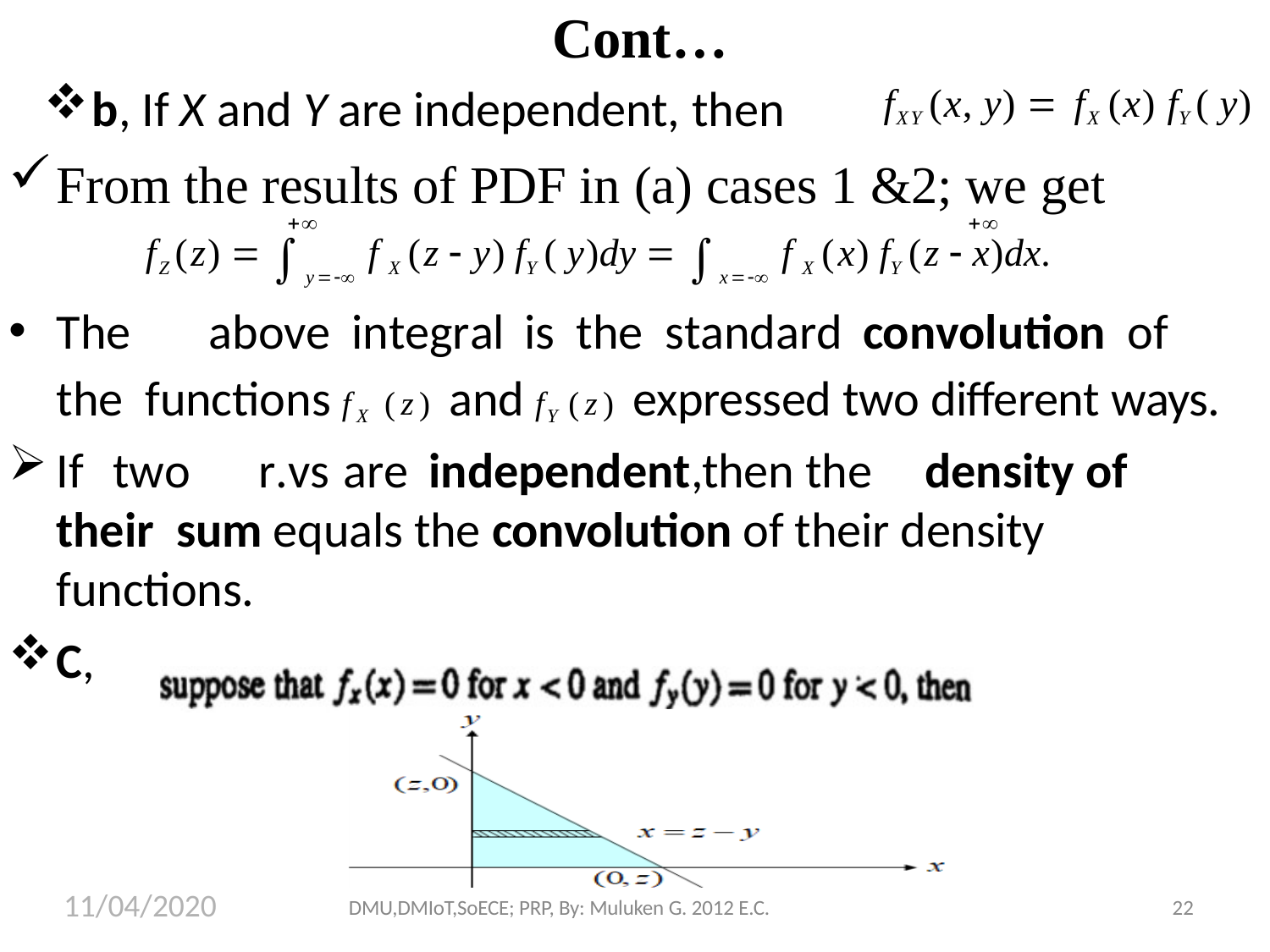

# Cont…
b, If X and Y are independent, then
fXY (x, y) = fX (x) fY ( y)
From the results of PDF in (a) cases 1 &2; we get
+∞	+∞
fZ (z) = ∫y=−∞  f X (z − y) fY ( y)dy = ∫x=−∞  f X (x) fY (z − x)dx.
The	above	integral	is	the	standard	convolution	of	the  functions fX (z) and fY (z) expressed two different ways.
If	two	r.vs	are	independent,then the	density of 	their  sum equals the convolution of their density functions.
C,

11/04/2020
DMU,DMIoT,SoECE; PRP, By: Muluken G. 2012 E.C.
22